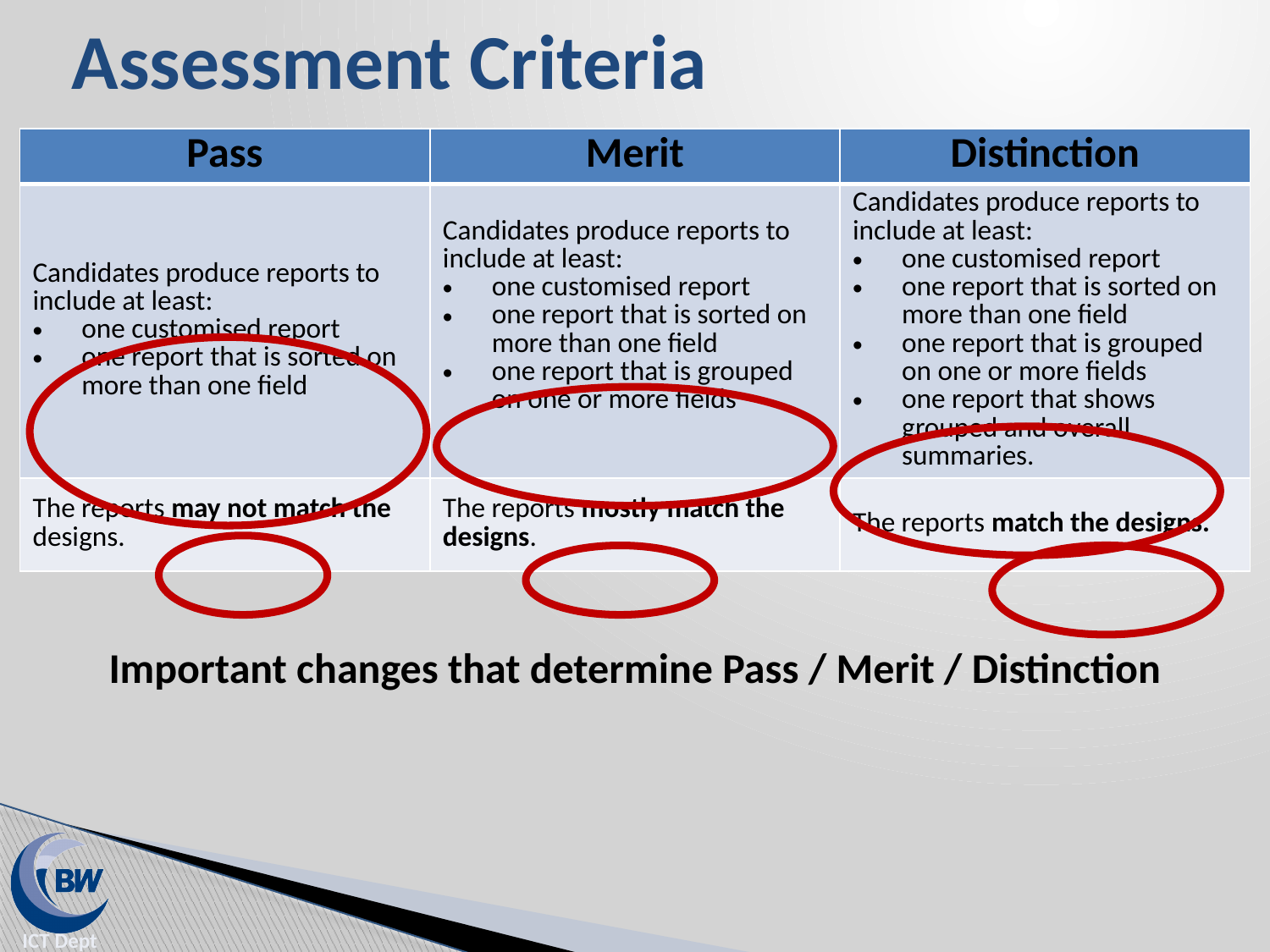

# Assessment Criteria
| Pass | Merit | Distinction |
| --- | --- | --- |
| Candidates produce reports to include at least: one customised report one report that is sorted on more than one field | Candidates produce reports to include at least: one customised report one report that is sorted on more than one field one report that is grouped on one or more fields | Candidates produce reports to include at least: one customised report one report that is sorted on more than one field one report that is grouped on one or more fields one report that shows grouped and overall summaries. |
| The reports may not match the designs. | The reports mostly match the designs. | The reports match the designs. |

Important changes that determine Pass / Merit / Distinction